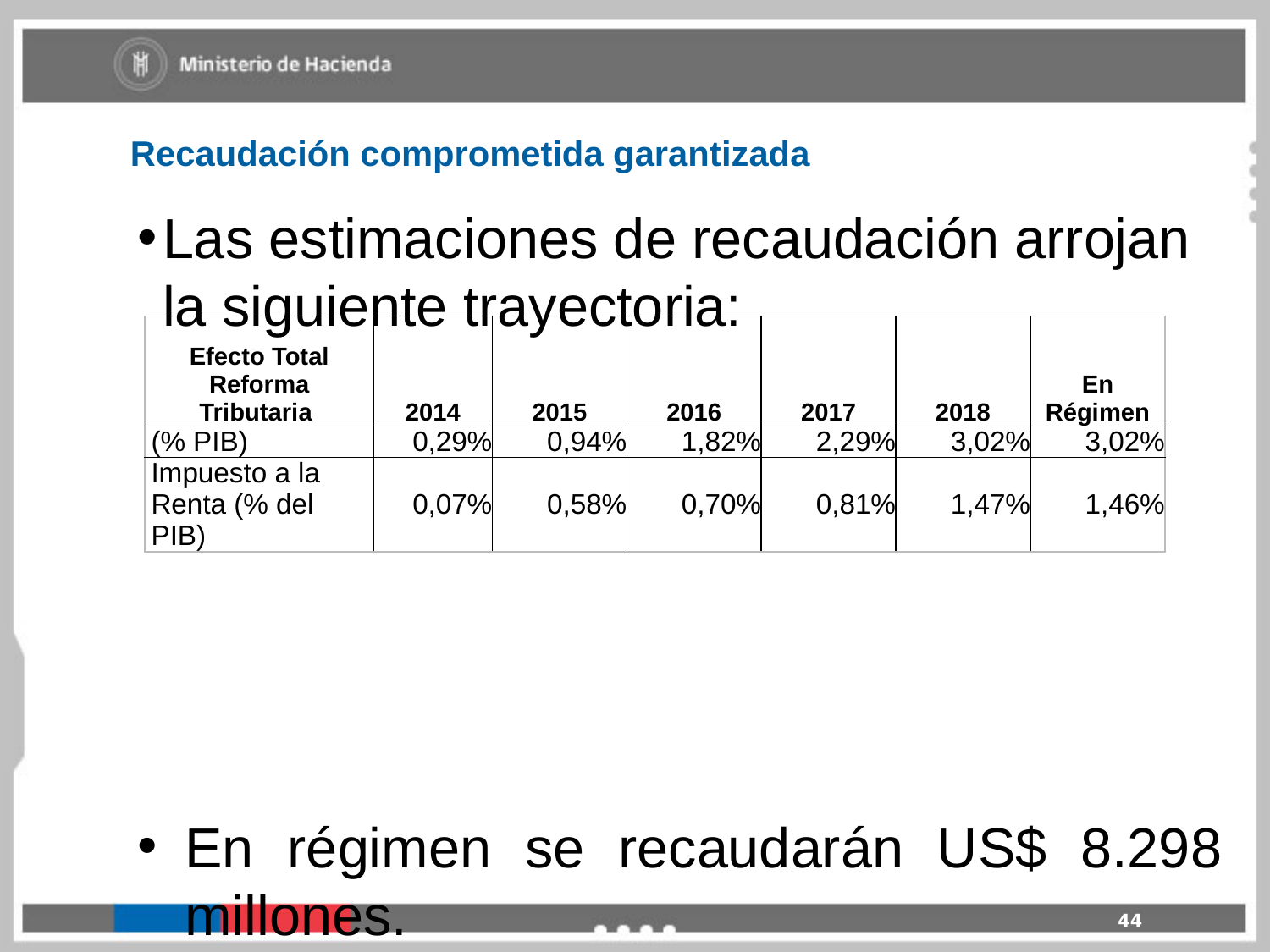

Recaudación comprometida garantizada
Las estimaciones de recaudación arrojan la siguiente trayectoria:

En régimen se recaudarán US$ 8.298 millones.

| Efecto Total Reforma Tributaria | 2014 | 2015 | 2016 | 2017 | 2018 | En Régimen |
| --- | --- | --- | --- | --- | --- | --- |
| (% PIB) | 0,29% | 0,94% | 1,82% | 2,29% | 3,02% | 3,02% |
| Impuesto a la Renta (% del PIB) | 0,07% | 0,58% | 0,70% | 0,81% | 1,47% | 1,46% |
44